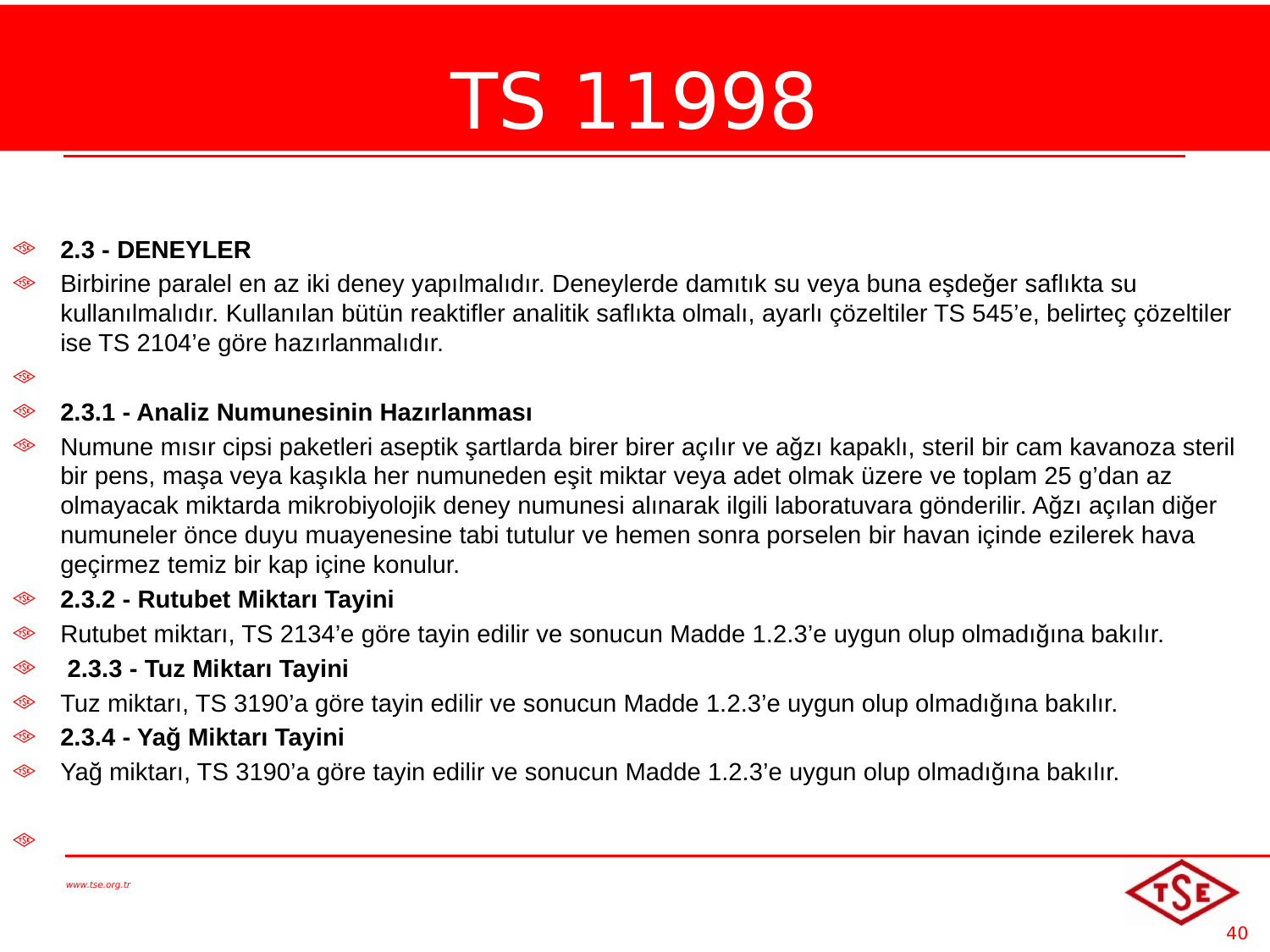

# TS 11998
2.3 - DENEYLER
Birbirine paralel en az iki deney yapılmalıdır. Deneylerde damıtık su veya buna eşdeğer saflıkta su kullanılmalıdır. Kullanılan bütün reaktifler analitik saflıkta olmalı, ayarlı çözeltiler TS 545’e, belirteç çözeltiler ise TS 2104’e göre hazırlanmalıdır.

2.3.1 - Analiz Numunesinin Hazırlanması
Numune mısır cipsi paketleri aseptik şartlarda birer birer açılır ve ağzı kapaklı, steril bir cam kavanoza steril bir pens, maşa veya kaşıkla her numuneden eşit miktar veya adet olmak üzere ve toplam 25 g’dan az olmayacak miktarda mikrobiyolojik deney numunesi alınarak ilgili laboratuvara gönderilir. Ağzı açılan diğer numuneler önce duyu muayenesine tabi tutulur ve hemen sonra porselen bir havan içinde ezilerek hava geçirmez temiz bir kap içine konulur.
2.3.2 - Rutubet Miktarı Tayini
Rutubet miktarı, TS 2134’e göre tayin edilir ve sonucun Madde 1.2.3’e uygun olup olmadığına bakılır.
 2.3.3 - Tuz Miktarı Tayini
Tuz miktarı, TS 3190’a göre tayin edilir ve sonucun Madde 1.2.3’e uygun olup olmadığına bakılır.
2.3.4 - Yağ Miktarı Tayini
Yağ miktarı, TS 3190’a göre tayin edilir ve sonucun Madde 1.2.3’e uygun olup olmadığına bakılır.

www.tse.org.tr
40